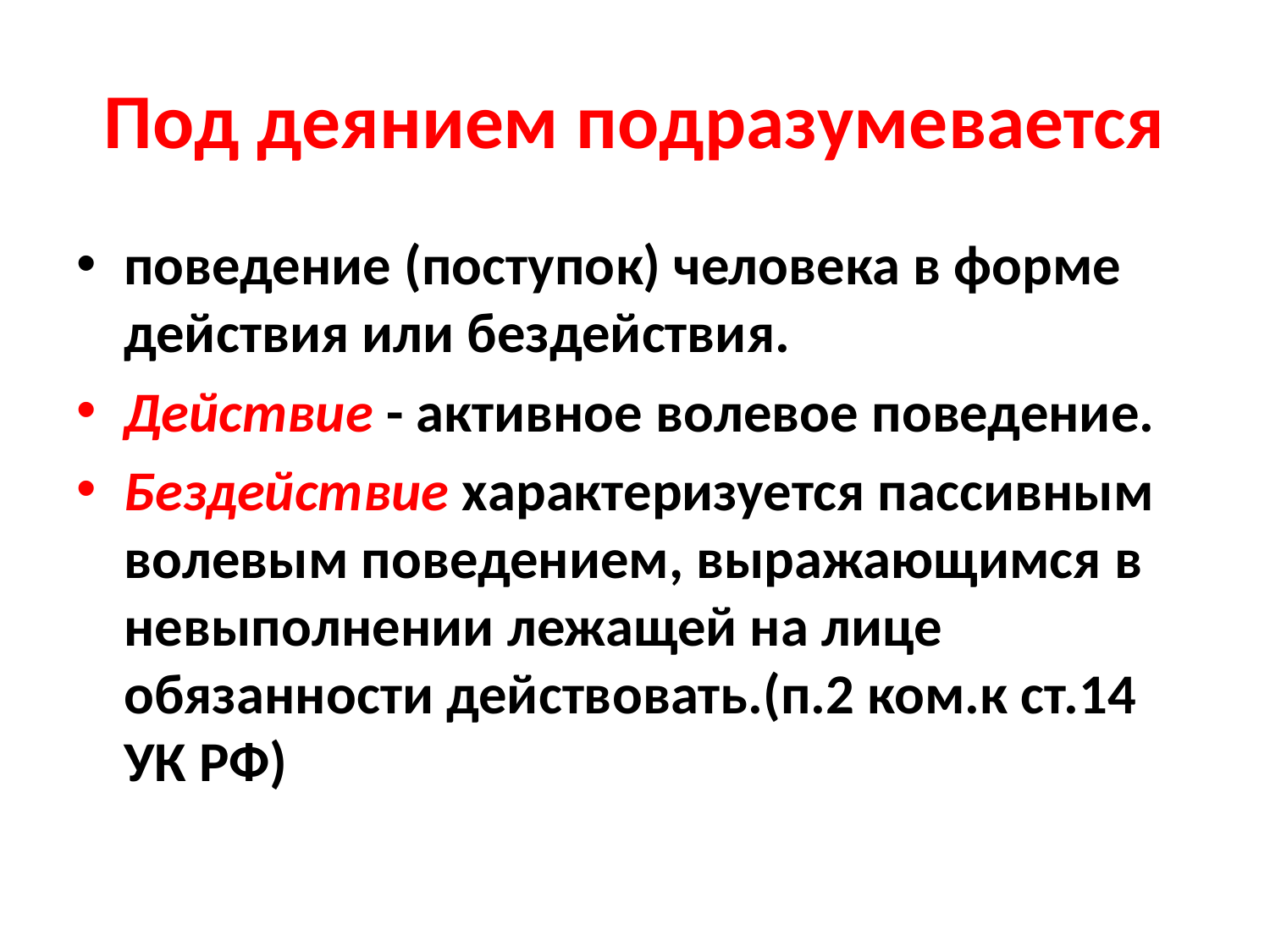

# Под деянием подразумевается
поведение (поступок) человека в форме действия или бездействия.
Действие - активное волевое поведение.
Бездействие характеризуется пассивным волевым поведением, выражающимся в невыполнении лежащей на лице обязанности действовать.(п.2 ком.к ст.14 УК РФ)